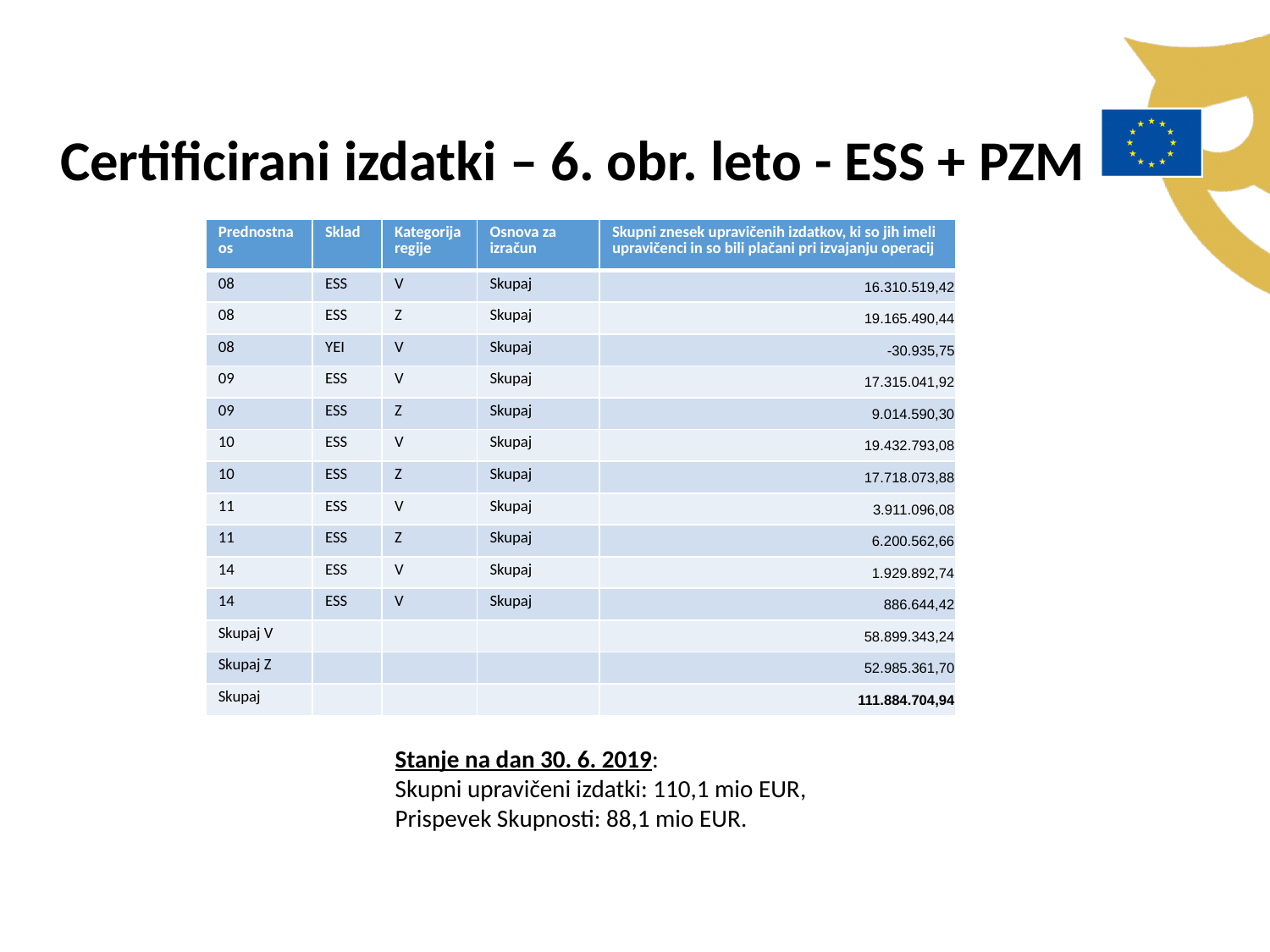

Certificirani izdatki – 6. obr. leto - ESS + PZM
| Prednostna os | Sklad | Kategorija regije | Osnova za izračun | Skupni znesek upravičenih izdatkov, ki so jih imeli upravičenci in so bili plačani pri izvajanju operacij |
| --- | --- | --- | --- | --- |
| 08 | ESS | V | Skupaj | 16.310.519,42 |
| 08 | ESS | Z | Skupaj | 19.165.490,44 |
| 08 | YEI | V | Skupaj | -30.935,75 |
| 09 | ESS | V | Skupaj | 17.315.041,92 |
| 09 | ESS | Z | Skupaj | 9.014.590,30 |
| 10 | ESS | V | Skupaj | 19.432.793,08 |
| 10 | ESS | Z | Skupaj | 17.718.073,88 |
| 11 | ESS | V | Skupaj | 3.911.096,08 |
| 11 | ESS | Z | Skupaj | 6.200.562,66 |
| 14 | ESS | V | Skupaj | 1.929.892,74 |
| 14 | ESS | V | Skupaj | 886.644,42 |
| Skupaj V |  |  |  | 58.899.343,24 |
| Skupaj Z |  |  |  | 52.985.361,70 |
| Skupaj |  |  |  | 111.884.704,94 |
Stanje na dan 30. 6. 2019:
Skupni upravičeni izdatki: 110,1 mio EUR,
Prispevek Skupnosti: 88,1 mio EUR.